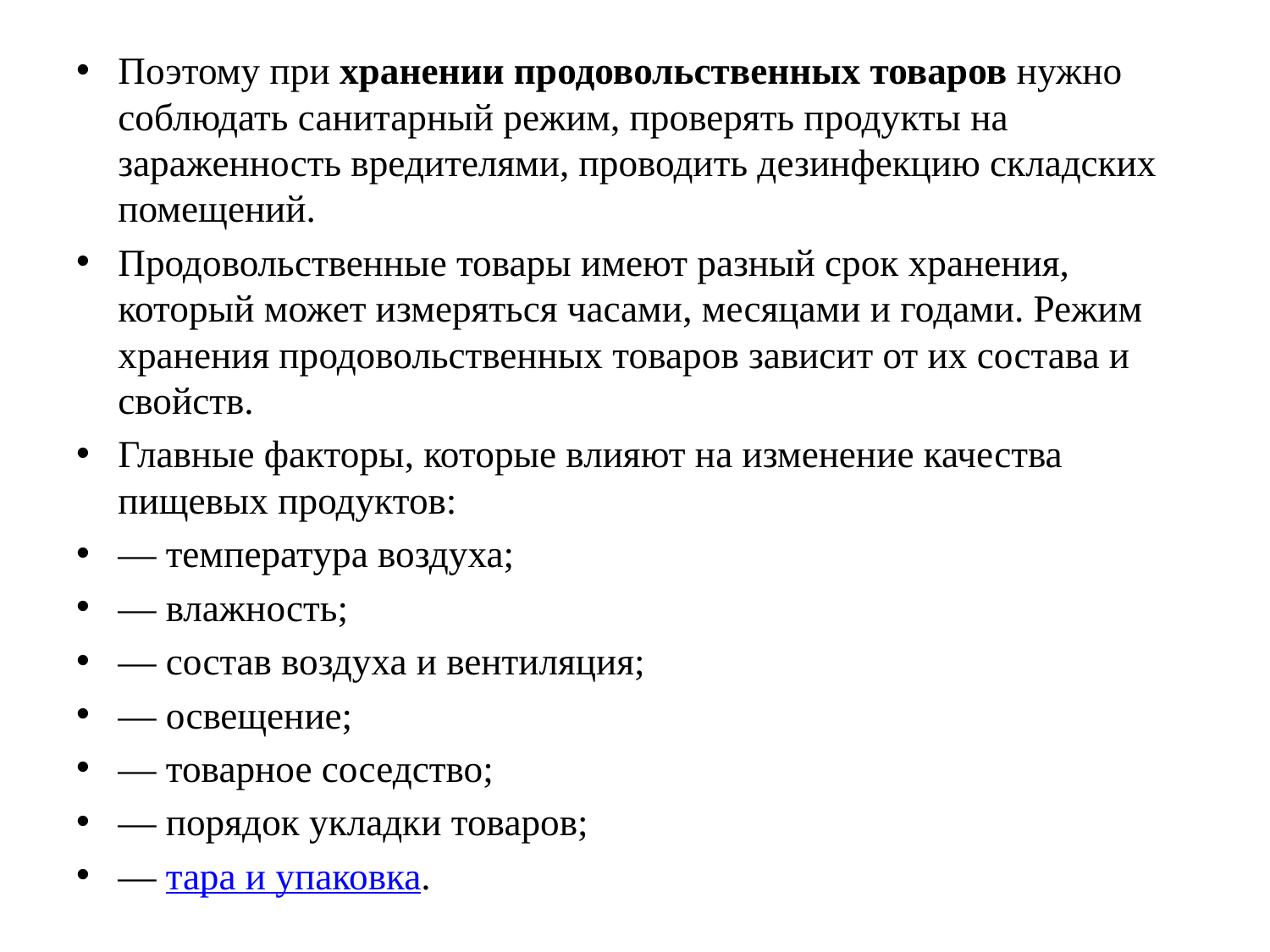

Поэтому при хранении продовольственных товаров нужно соблюдать санитарный режим, проверять продукты на зараженность вредителями, проводить дезинфекцию складских помещений.
Продовольственные товары имеют разный срок хранения, который может измеряться часами, месяцами и годами. Режим хранения продовольственных товаров зависит от их состава и свойств.
Главные факторы, которые влияют на изменение качества пищевых продуктов:
— температура воздуха;
— влажность;
— состав воздуха и вентиляция;
— освещение;
— товарное соседство;
— порядок укладки товаров;
— тара и упаковка.